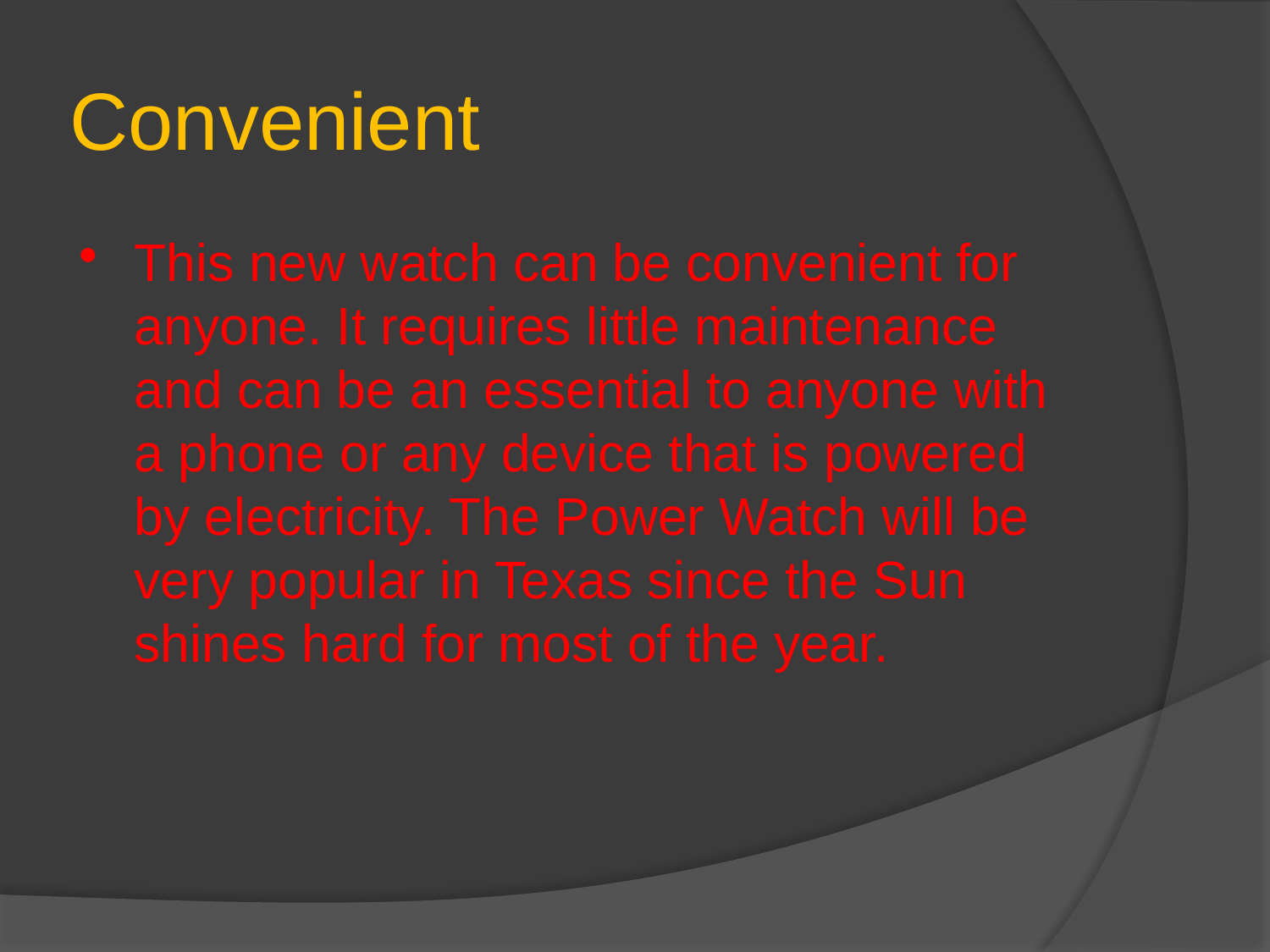

# Convenient
This new watch can be convenient for anyone. It requires little maintenance and can be an essential to anyone with a phone or any device that is powered by electricity. The Power Watch will be very popular in Texas since the Sun shines hard for most of the year.